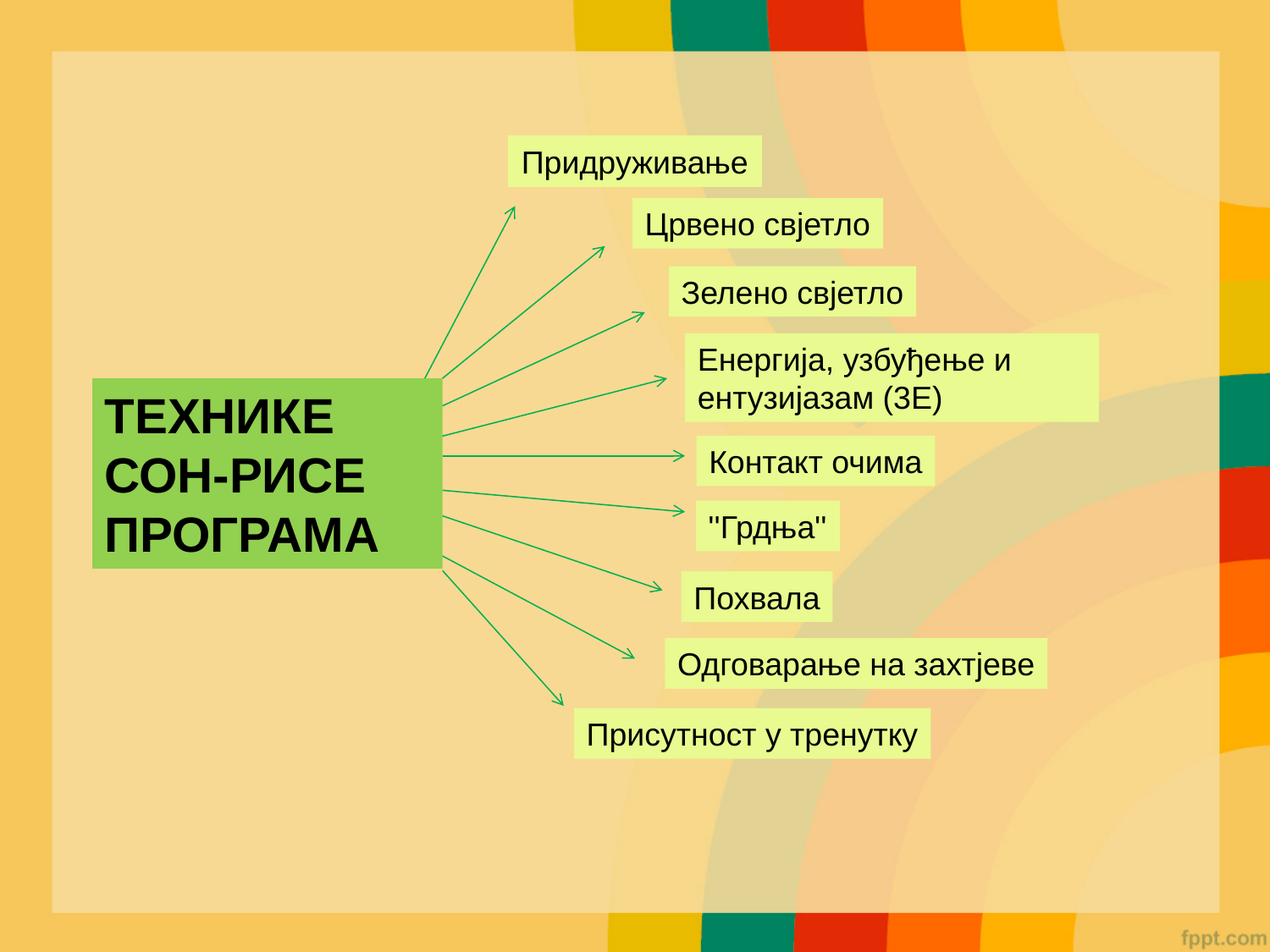

Придруживање
Црвено свјетло
Зелено свјетло
Енергија, узбуђење и ентузијазам (3Е)
ТЕХНИКЕ СОН-РИСЕ ПРОГРАМА
Контакт очима
''Грдња''
Похвала
Одговарање на захтјеве
Присутност у тренутку